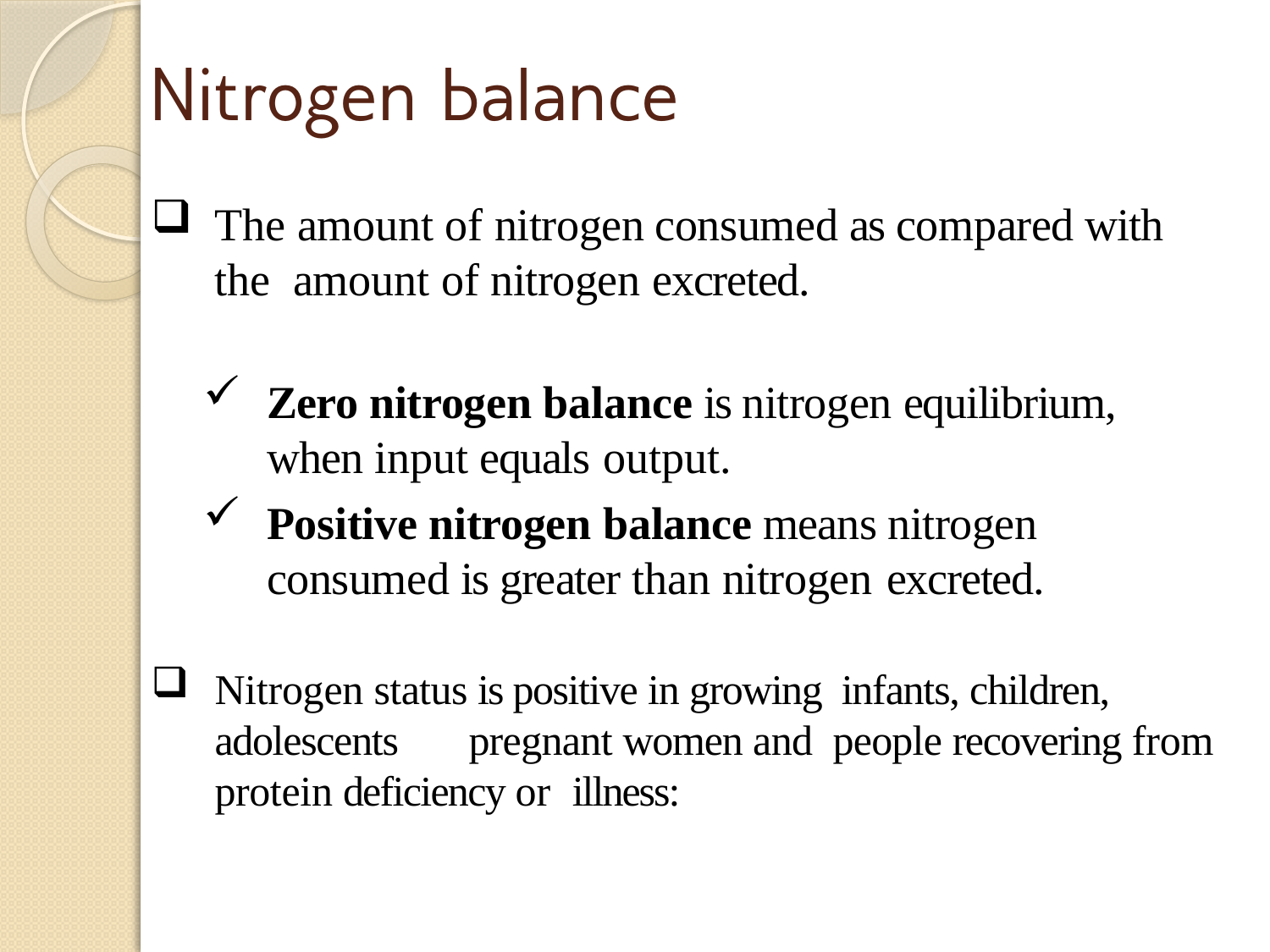

# Nitrogen balance
The amount of nitrogen consumed as compared with the  amount of nitrogen excreted.

Zero nitrogen balance is nitrogen equilibrium,  when input equals output.
Positive nitrogen balance means nitrogen  consumed is greater than nitrogen excreted.

Nitrogen status is positive in growing  infants, children, adolescents	pregnant women and  people recovering from protein deficiency or  illness: